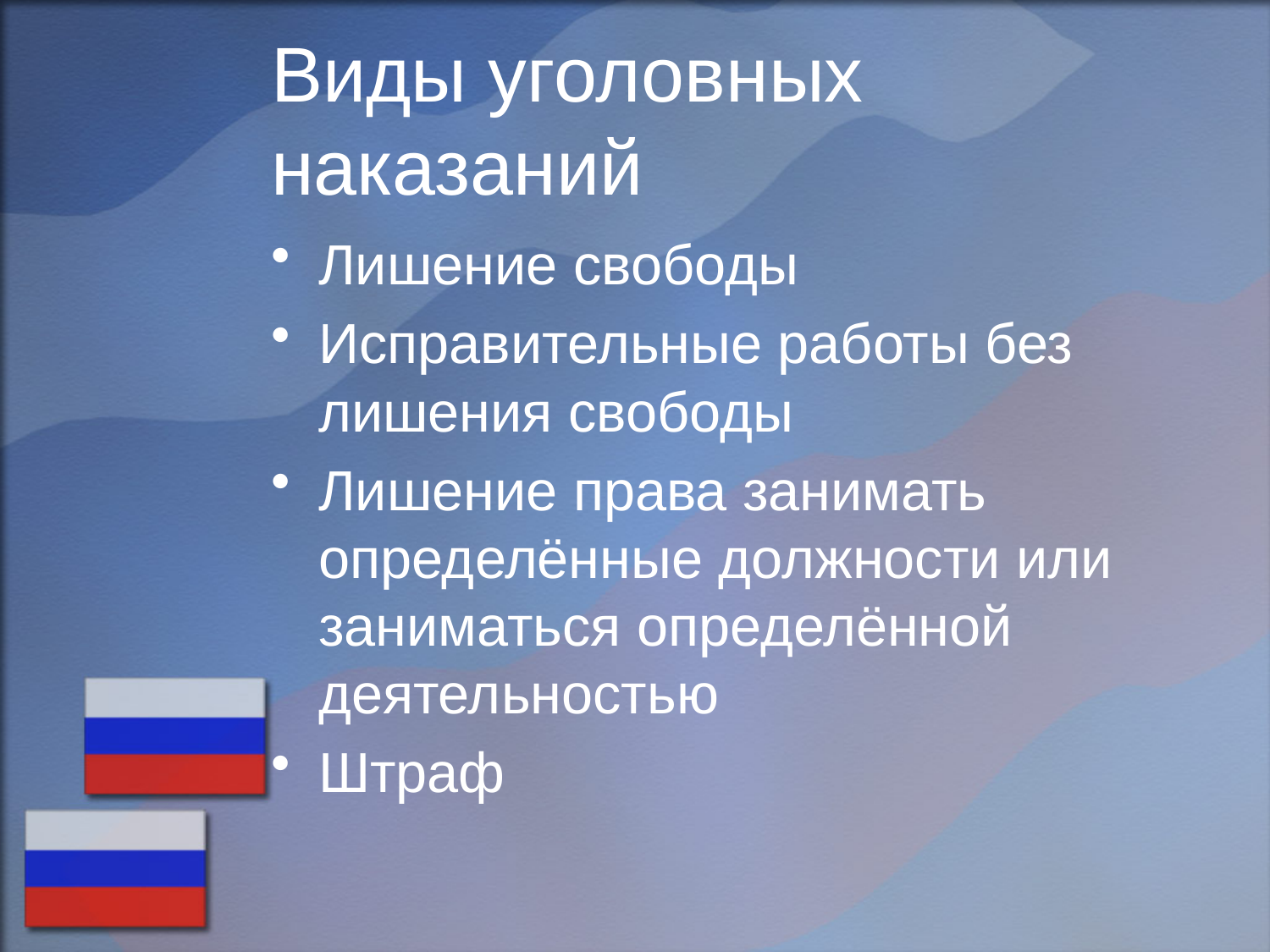

# Виды уголовных наказаний
Лишение свободы
Исправительные работы без лишения свободы
Лишение права занимать определённые должности или заниматься определённой деятельностью
Штраф